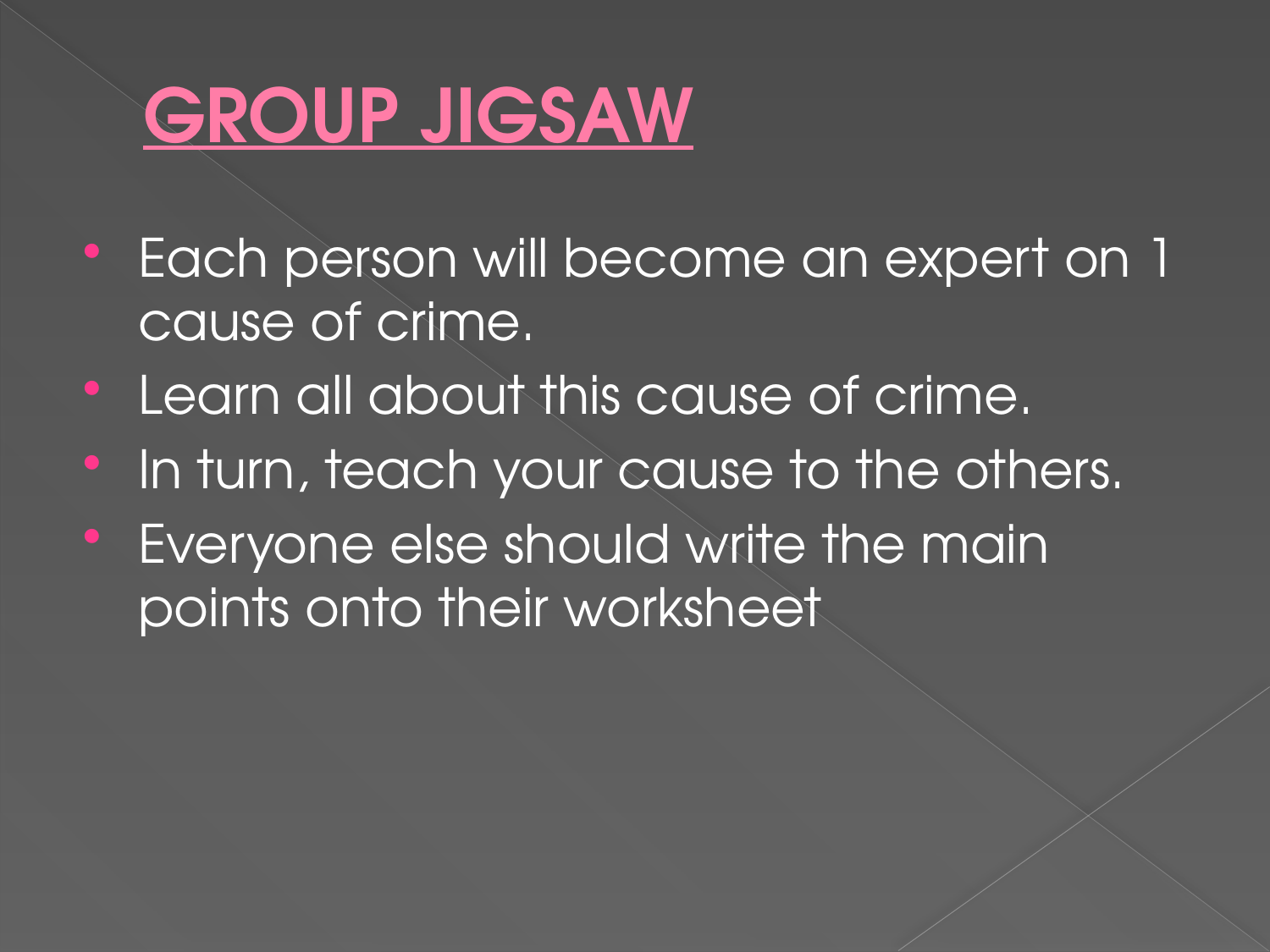

# GROUP JIGSAW
Each person will become an expert on 1 cause of crime.
Learn all about this cause of crime.
In turn, teach your cause to the others.
Everyone else should write the main points onto their worksheet